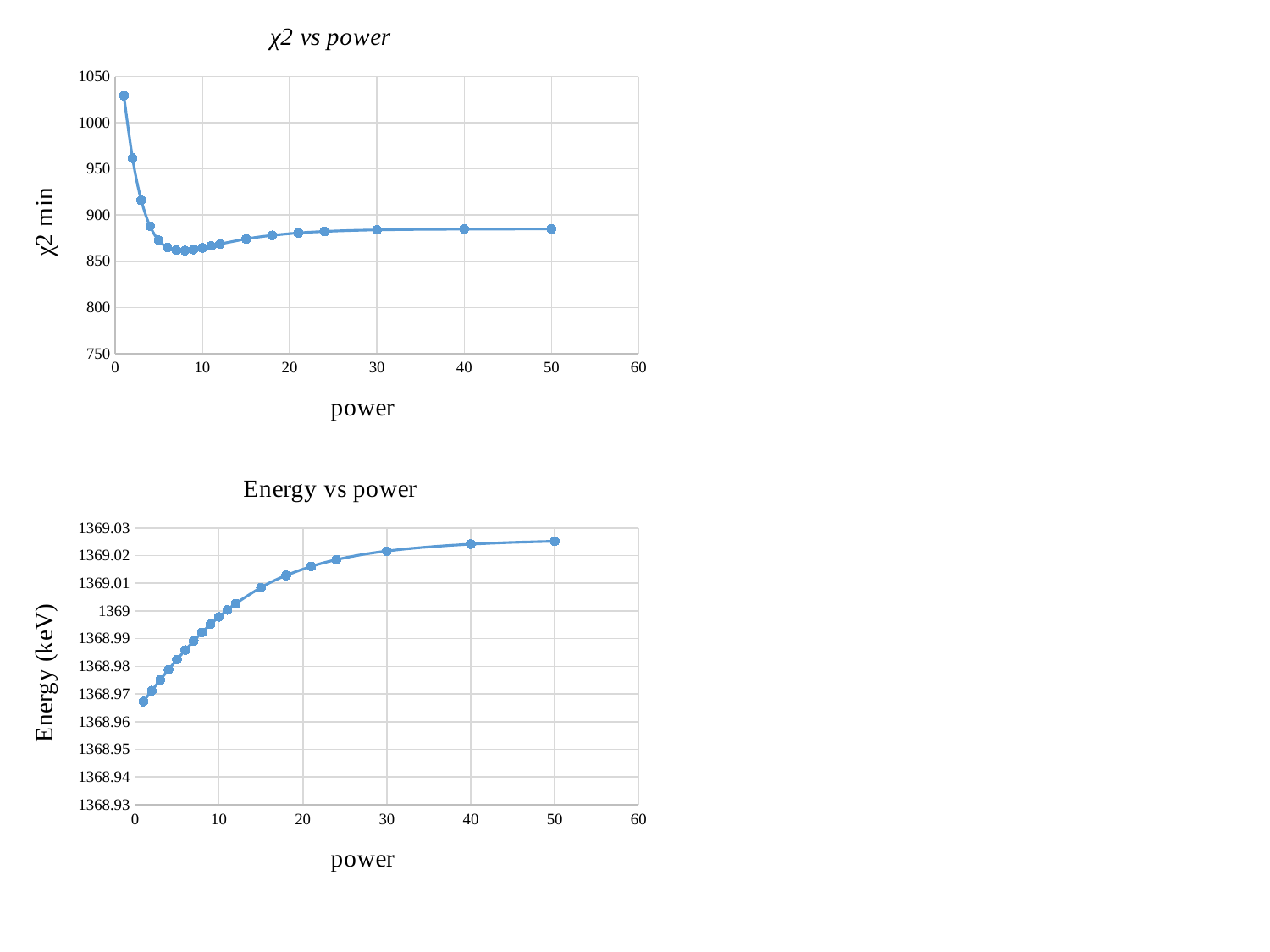

### Chart: χ2 vs power

| Category | order |
|---|---|

### Chart: Energy vs power

| Category | order |
|---|---|